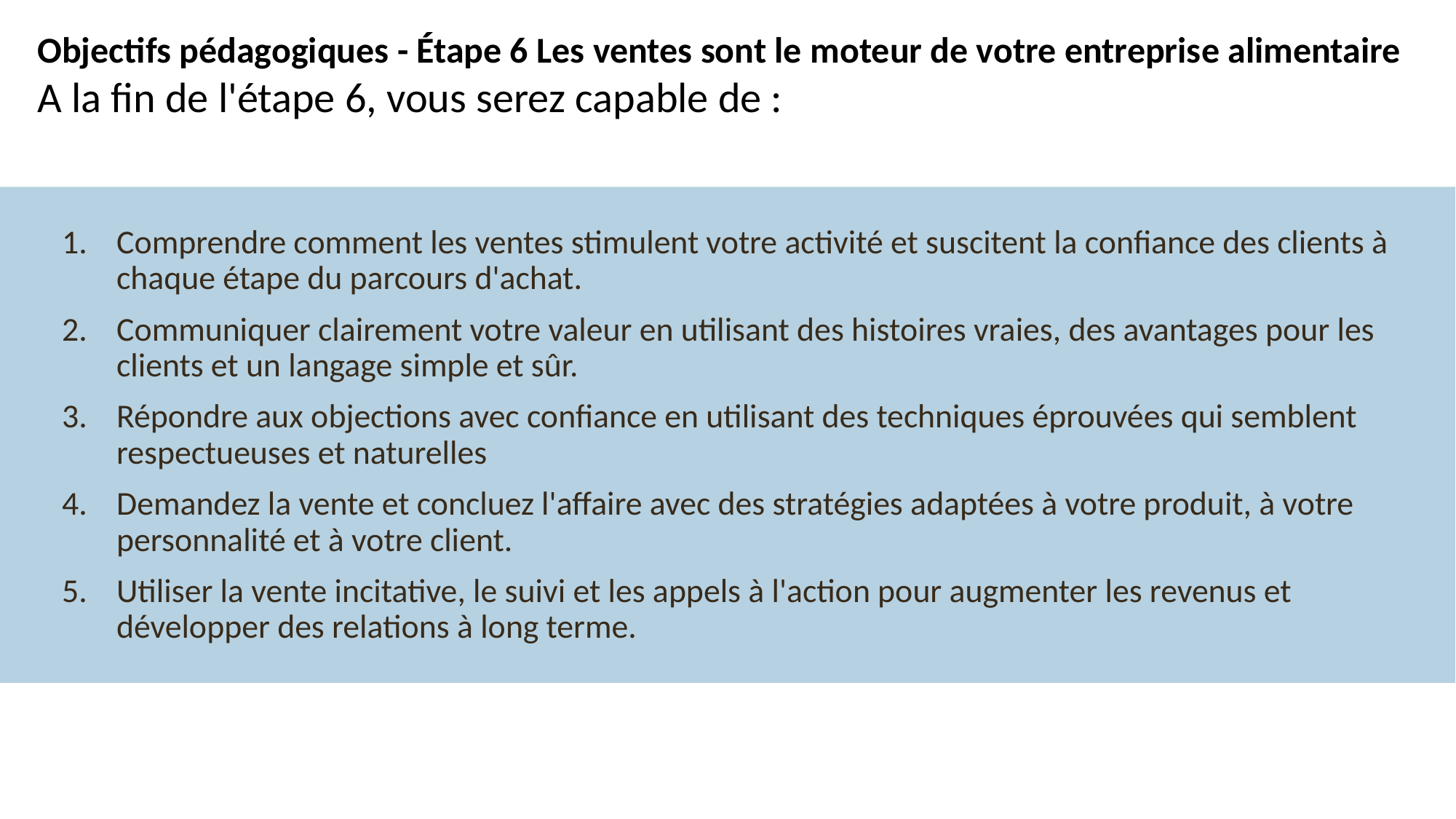

Objectifs pédagogiques - Étape 6 Les ventes sont le moteur de votre entreprise alimentaire
A la fin de l'étape 6, vous serez capable de :

Comprendre comment les ventes stimulent votre activité et suscitent la confiance des clients à chaque étape du parcours d'achat.
Communiquer clairement votre valeur en utilisant des histoires vraies, des avantages pour les clients et un langage simple et sûr.
Répondre aux objections avec confiance en utilisant des techniques éprouvées qui semblent respectueuses et naturelles
Demandez la vente et concluez l'affaire avec des stratégies adaptées à votre produit, à votre personnalité et à votre client.
Utiliser la vente incitative, le suivi et les appels à l'action pour augmenter les revenus et développer des relations à long terme.